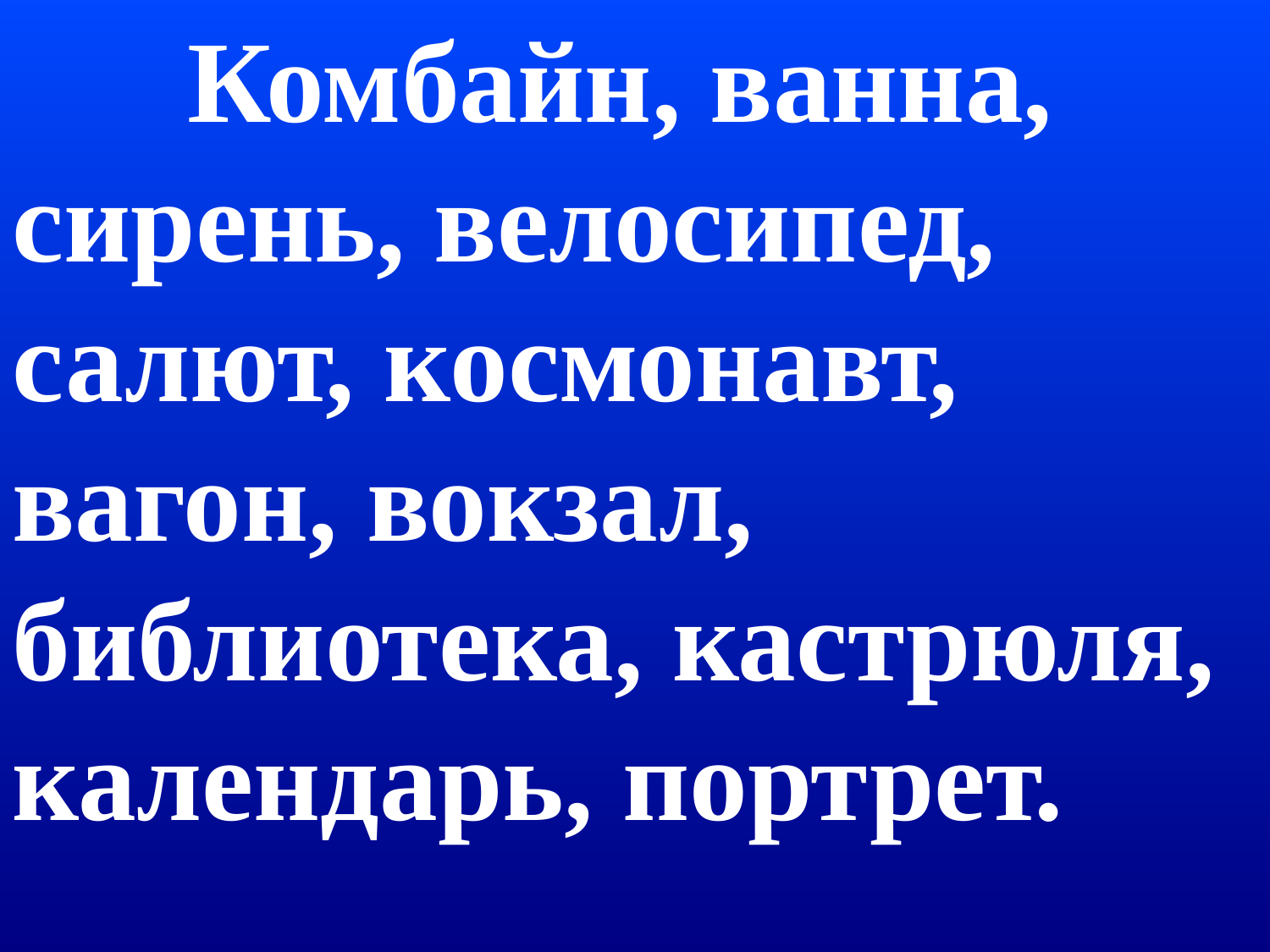

Комбайн, ванна, сирень, велосипед, салют, космонавт, вагон, вокзал, библиотека, кастрюля, календарь, портрет.